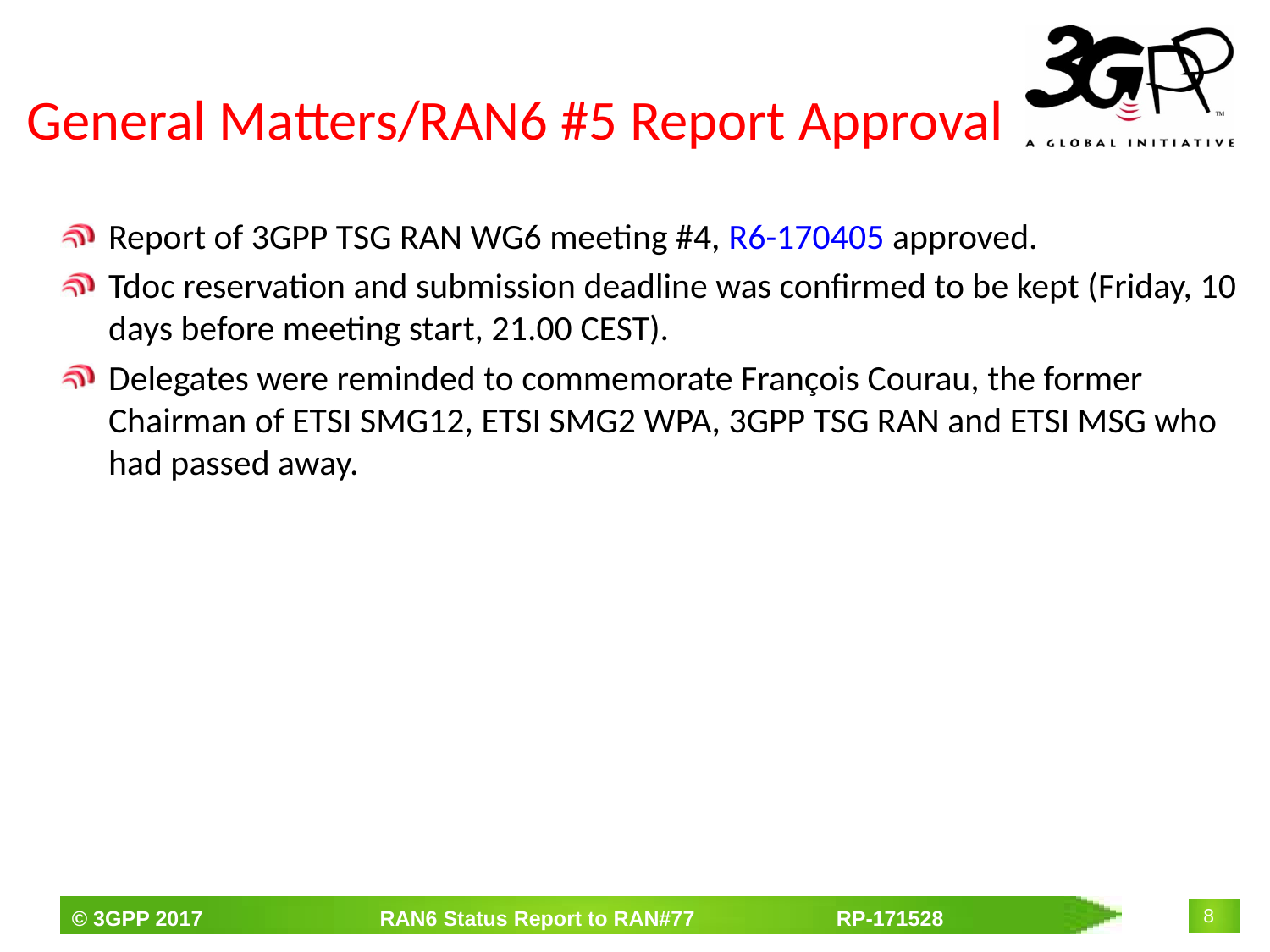

# General Matters/RAN6 #5 Report Approval
Report of 3GPP TSG RAN WG6 meeting #4, R6-170405 approved.
Tdoc reservation and submission deadline was confirmed to be kept (Friday, 10 days before meeting start, 21.00 CEST).
Delegates were reminded to commemorate François Courau, the former Chairman of ETSI SMG12, ETSI SMG2 WPA, 3GPP TSG RAN and ETSI MSG who had passed away.